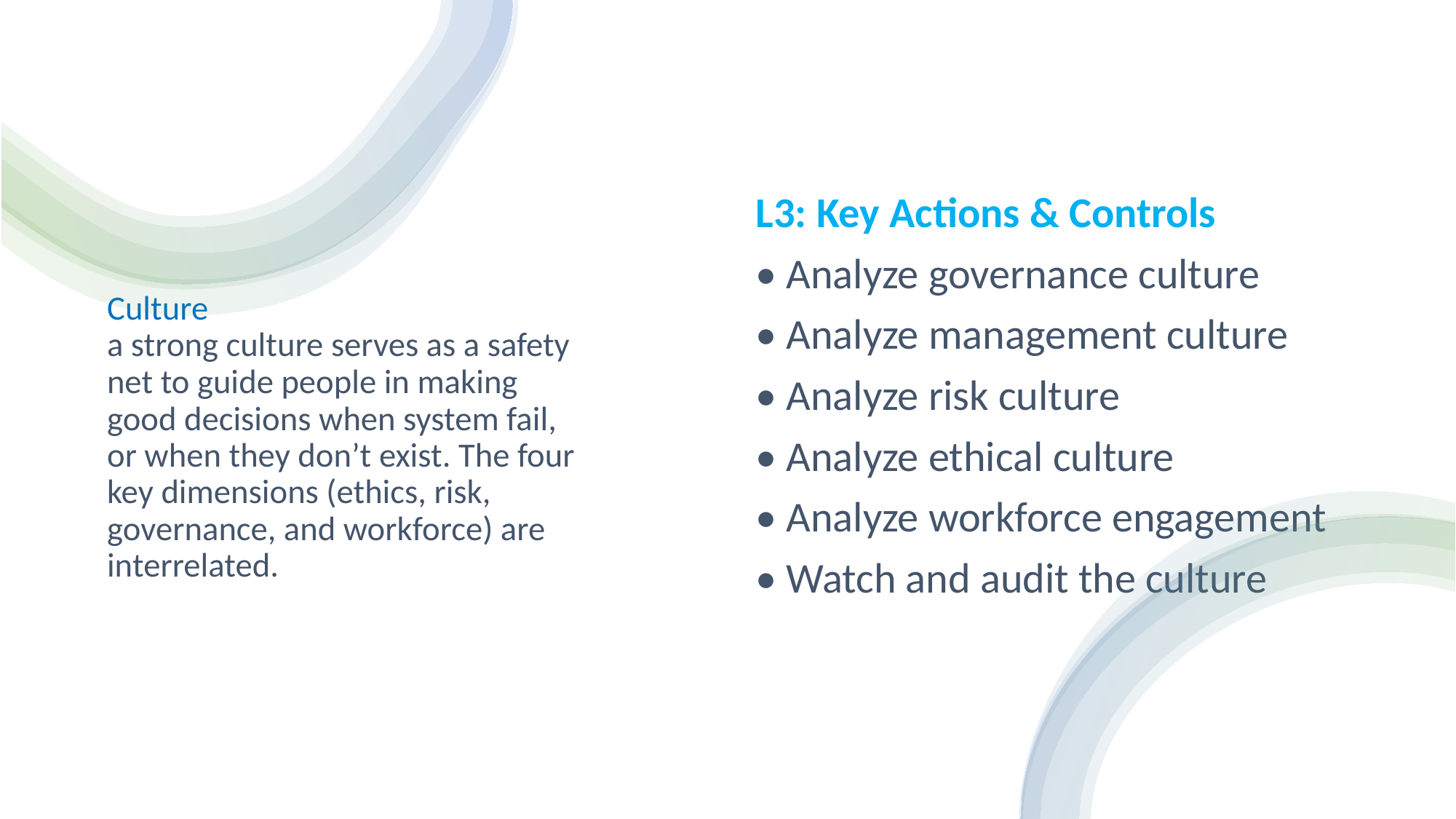

L3: Key Actions & Controls
• Analyze governance culture
• Analyze management culture
• Analyze risk culture
• Analyze ethical culture
• Analyze workforce engagement
• Watch and audit the culture

# Culture a strong culture serves as a safety net to guide people in making good decisions when system fail, or when they don’t exist. The four key dimensions (ethics, risk, governance, and workforce) are interrelated.